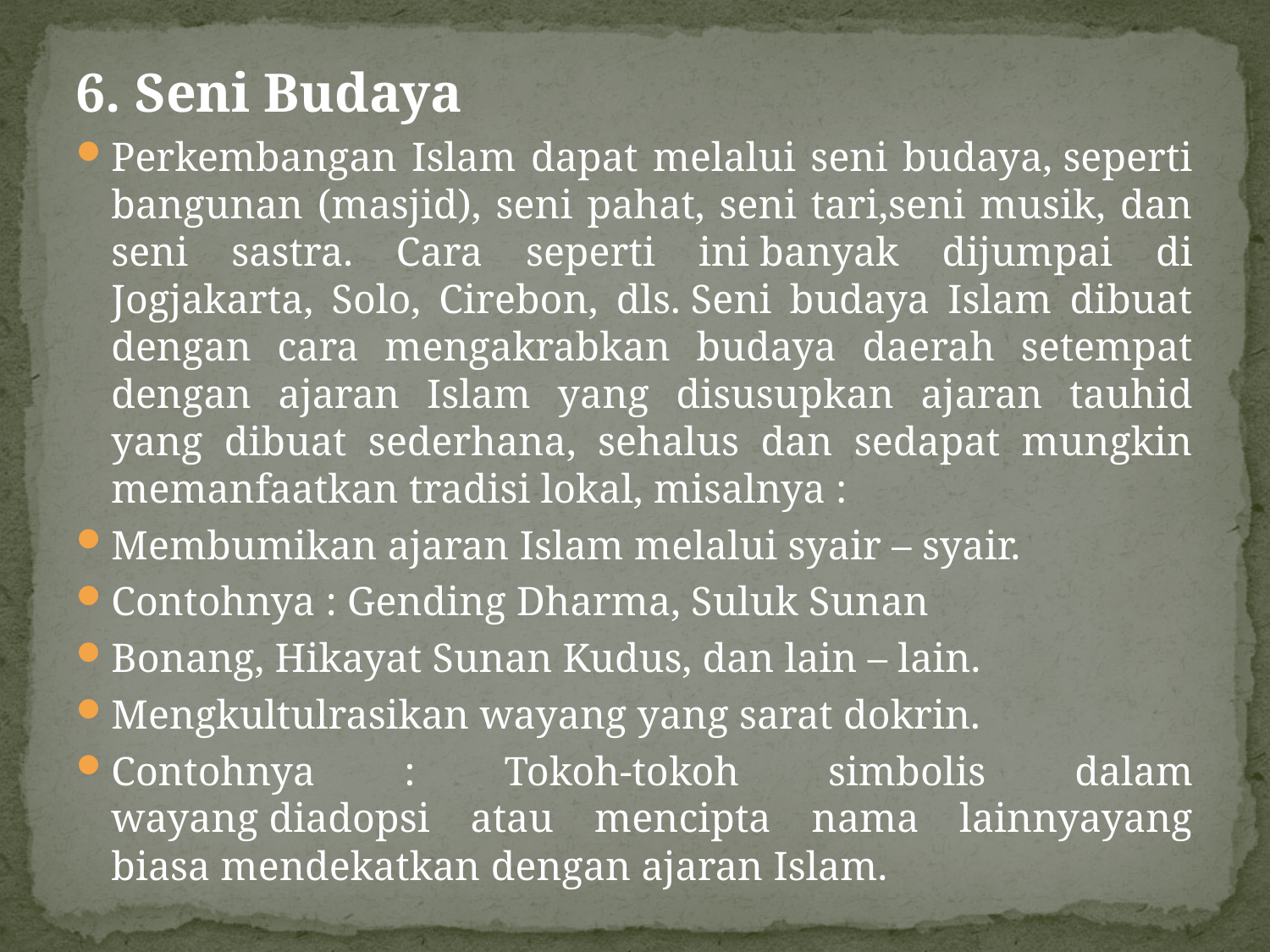

6. Seni Budaya
Perkembangan Islam dapat melalui seni budaya, seperti bangunan (masjid), seni pahat, seni tari,seni musik, dan seni sastra. Cara seperti ini banyak dijumpai di Jogjakarta, Solo, Cirebon, dls. Seni budaya Islam dibuat dengan cara mengakrabkan budaya daerah setempat dengan ajaran Islam yang disusupkan ajaran tauhid yang dibuat sederhana, sehalus dan sedapat mungkin memanfaatkan tradisi lokal, misalnya :
Membumikan ajaran Islam melalui syair – syair.
Contohnya : Gending Dharma, Suluk Sunan
Bonang, Hikayat Sunan Kudus, dan lain – lain.
Mengkultulrasikan wayang yang sarat dokrin.
Contohnya : Tokoh-tokoh simbolis dalam wayang diadopsi atau mencipta nama lainnyayang biasa mendekatkan dengan ajaran Islam.